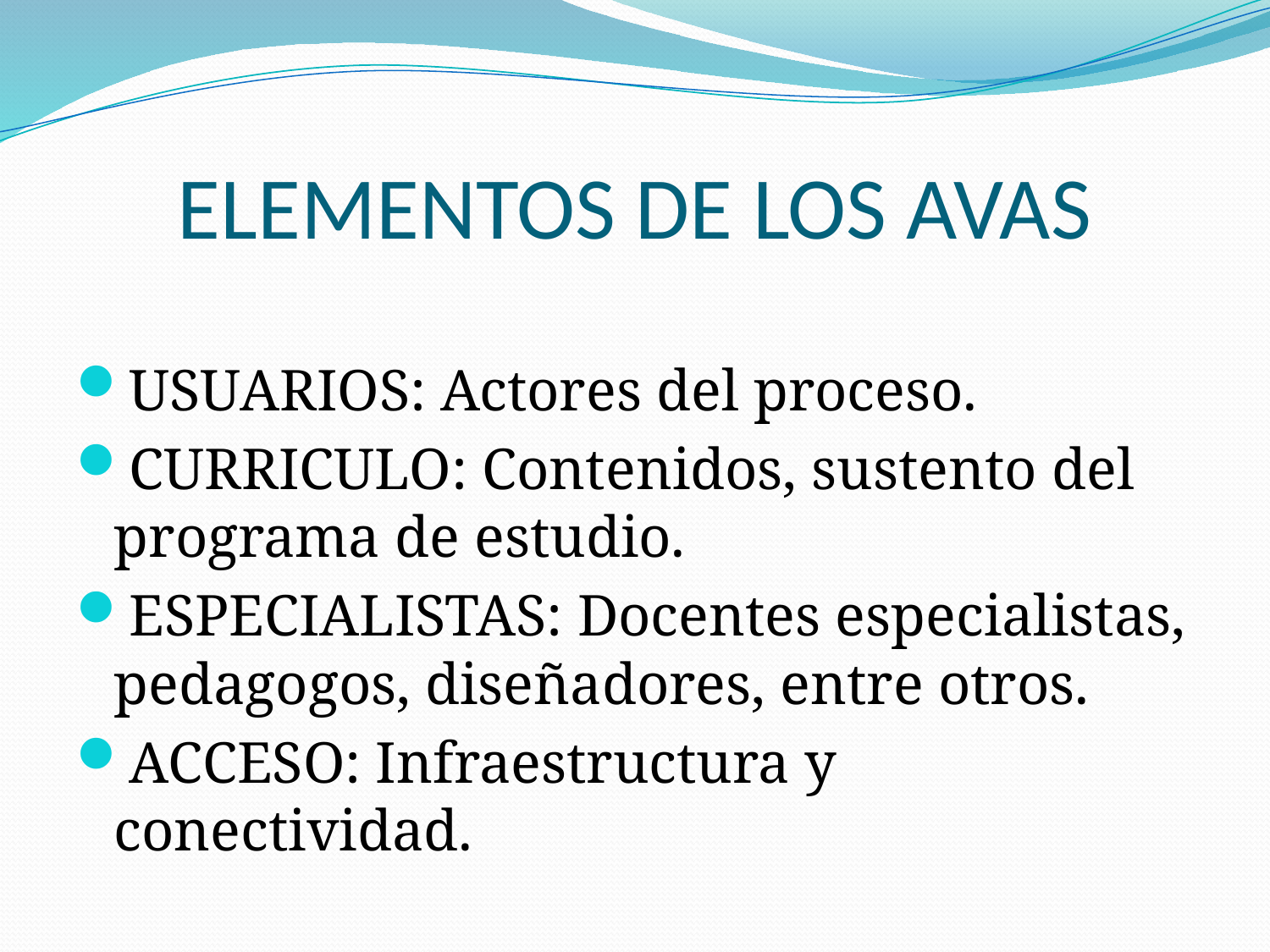

# ELEMENTOS DE LOS AVAS

USUARIOS: Actores del proceso.
CURRICULO: Contenidos, sustento del programa de estudio.
ESPECIALISTAS: Docentes especialistas, pedagogos, diseñadores, entre otros.
ACCESO: Infraestructura y conectividad.